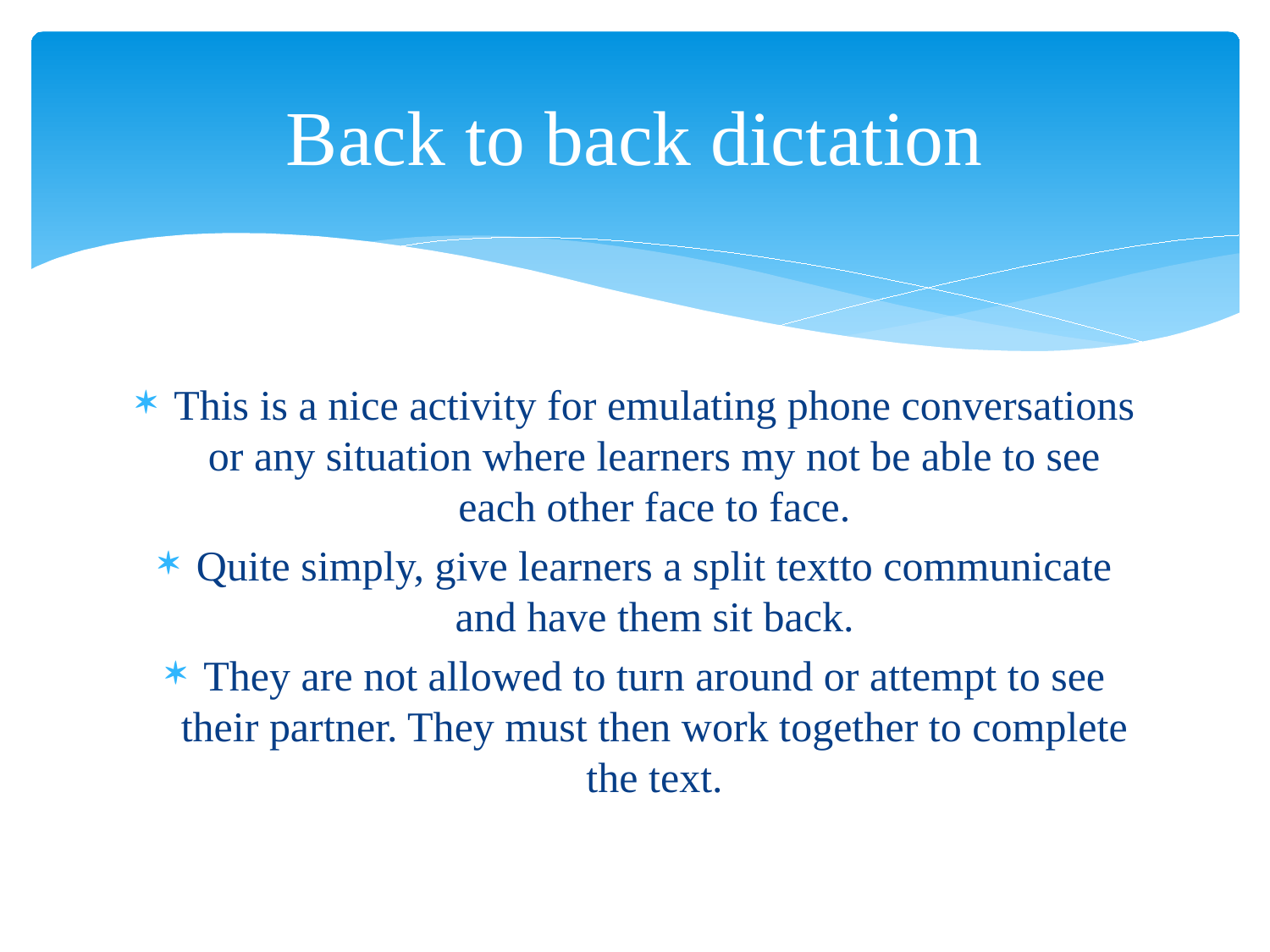

# Back to back dictation
This is a nice activity for emulating phone conversations or any situation where learners my not be able to see each other face to face.
Quite simply, give learners a split textto communicate and have them sit back.
They are not allowed to turn around or attempt to see their partner. They must then work together to complete the text.